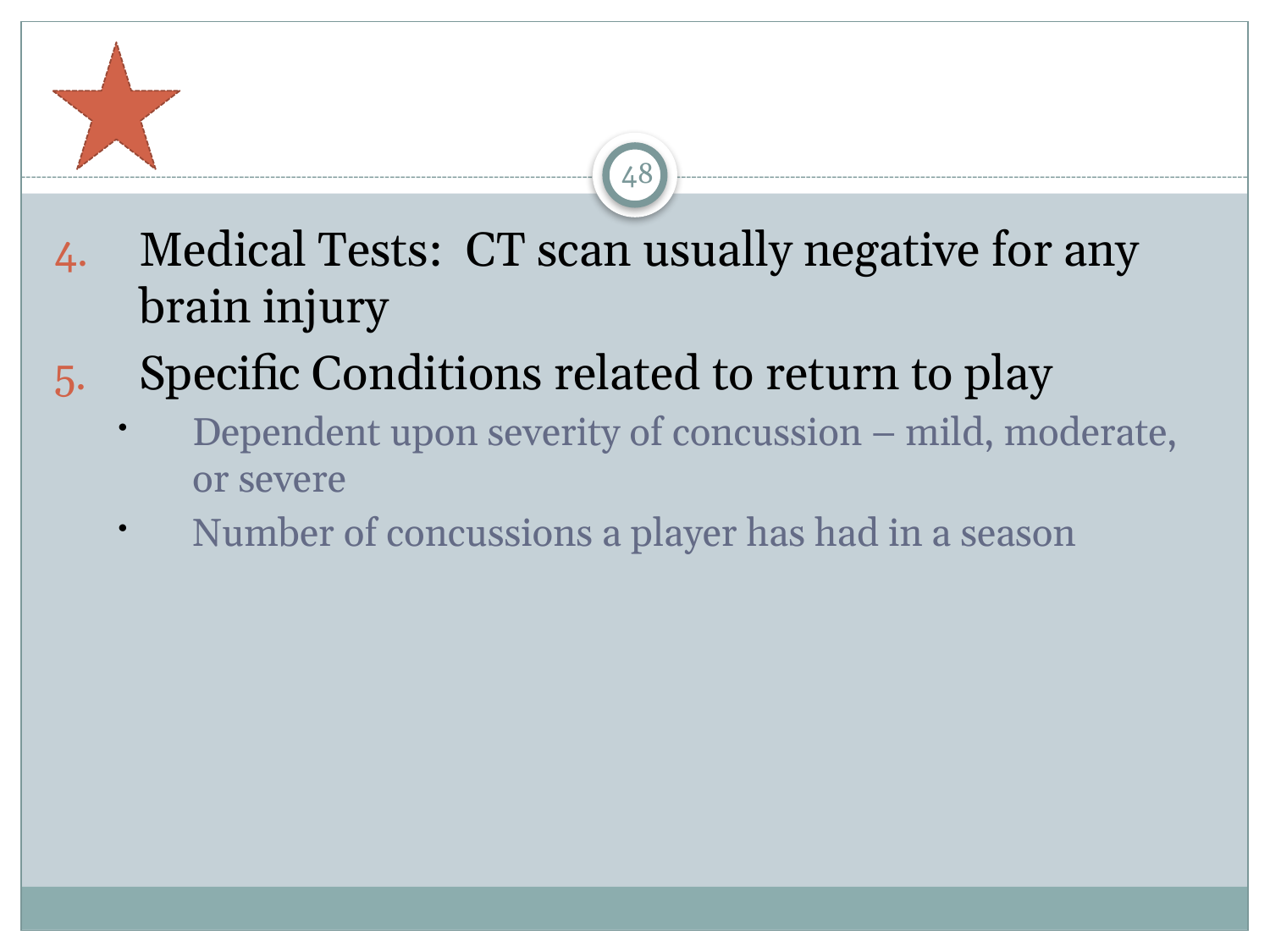

#

48
Medical Tests:  CT scan usually negative for any brain injury
Specific Conditions related to return to play
Dependent upon severity of concussion – mild, moderate, or severe
Number of concussions a player has had in a season